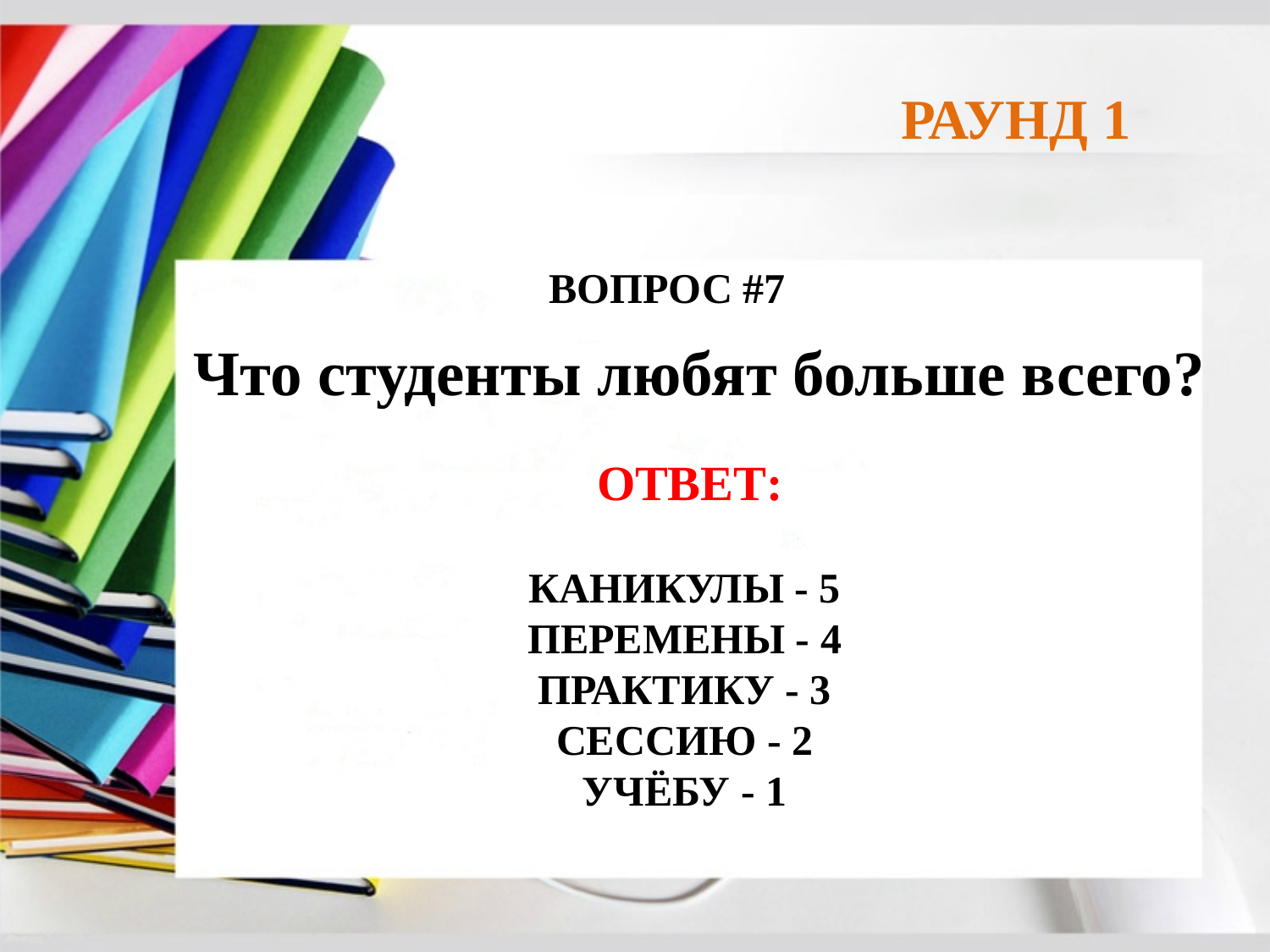

РАУНД 1
ВОПРОС #7
Что студенты любят больше всего?
ОТВЕТ:

КАНИКУЛЫ - 5
ПЕРЕМЕНЫ - 4
ПРАКТИКУ - 3
СЕССИЮ - 2
УЧЁБУ - 1